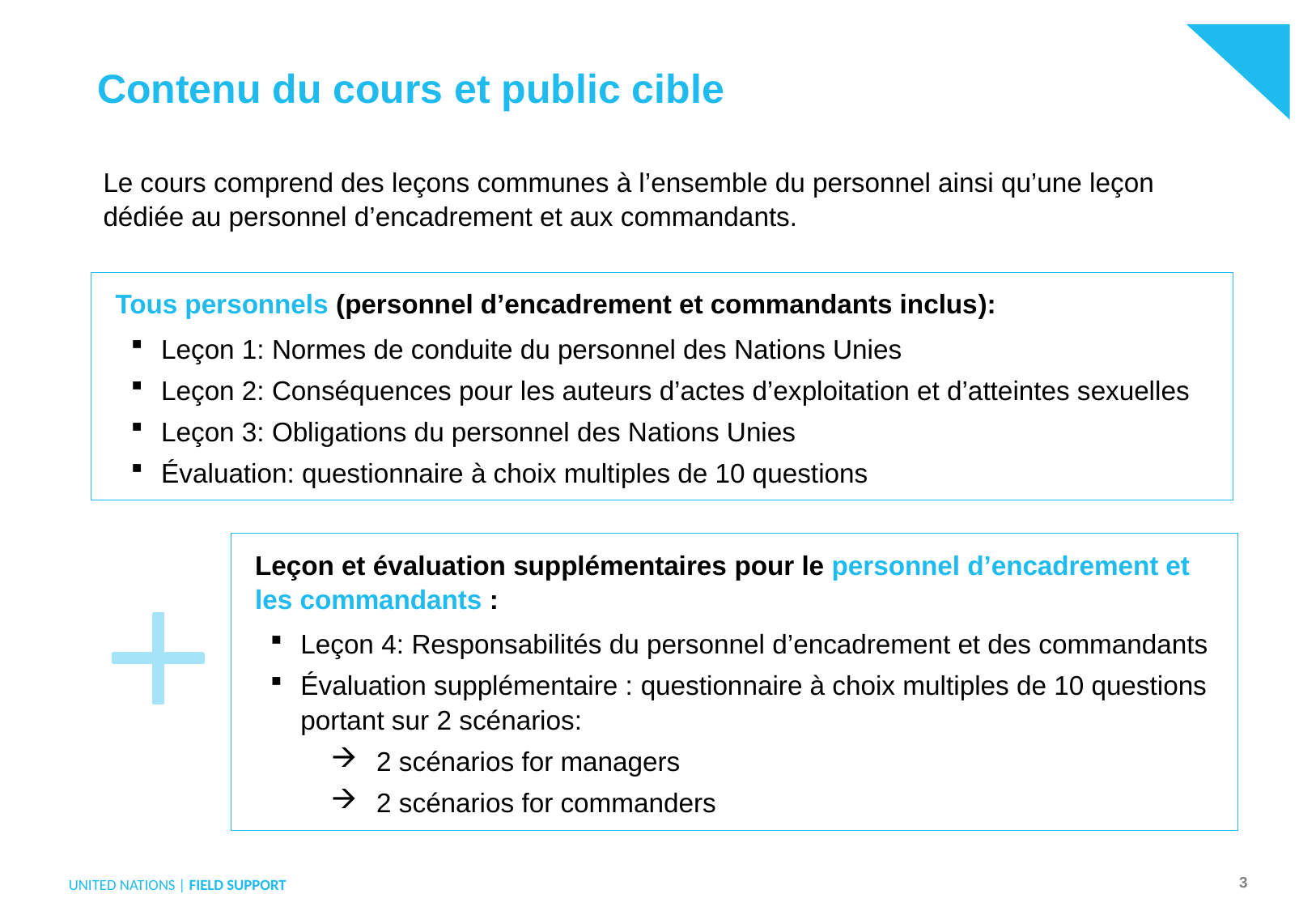

Contenu du cours et public cible
Le cours comprend des leçons communes à l’ensemble du personnel ainsi qu’une leçon dédiée au personnel d’encadrement et aux commandants.
Tous personnels (personnel d’encadrement et commandants inclus):
Leçon 1: Normes de conduite du personnel des Nations Unies
Leçon 2: Conséquences pour les auteurs d’actes d’exploitation et d’atteintes sexuelles
Leçon 3: Obligations du personnel des Nations Unies
Évaluation: questionnaire à choix multiples de 10 questions
Leçon et évaluation supplémentaires pour le personnel d’encadrement et les commandants :
Leçon 4: Responsabilités du personnel d’encadrement et des commandants
Évaluation supplémentaire : questionnaire à choix multiples de 10 questions portant sur 2 scénarios:
2 scénarios for managers
2 scénarios for commanders

3